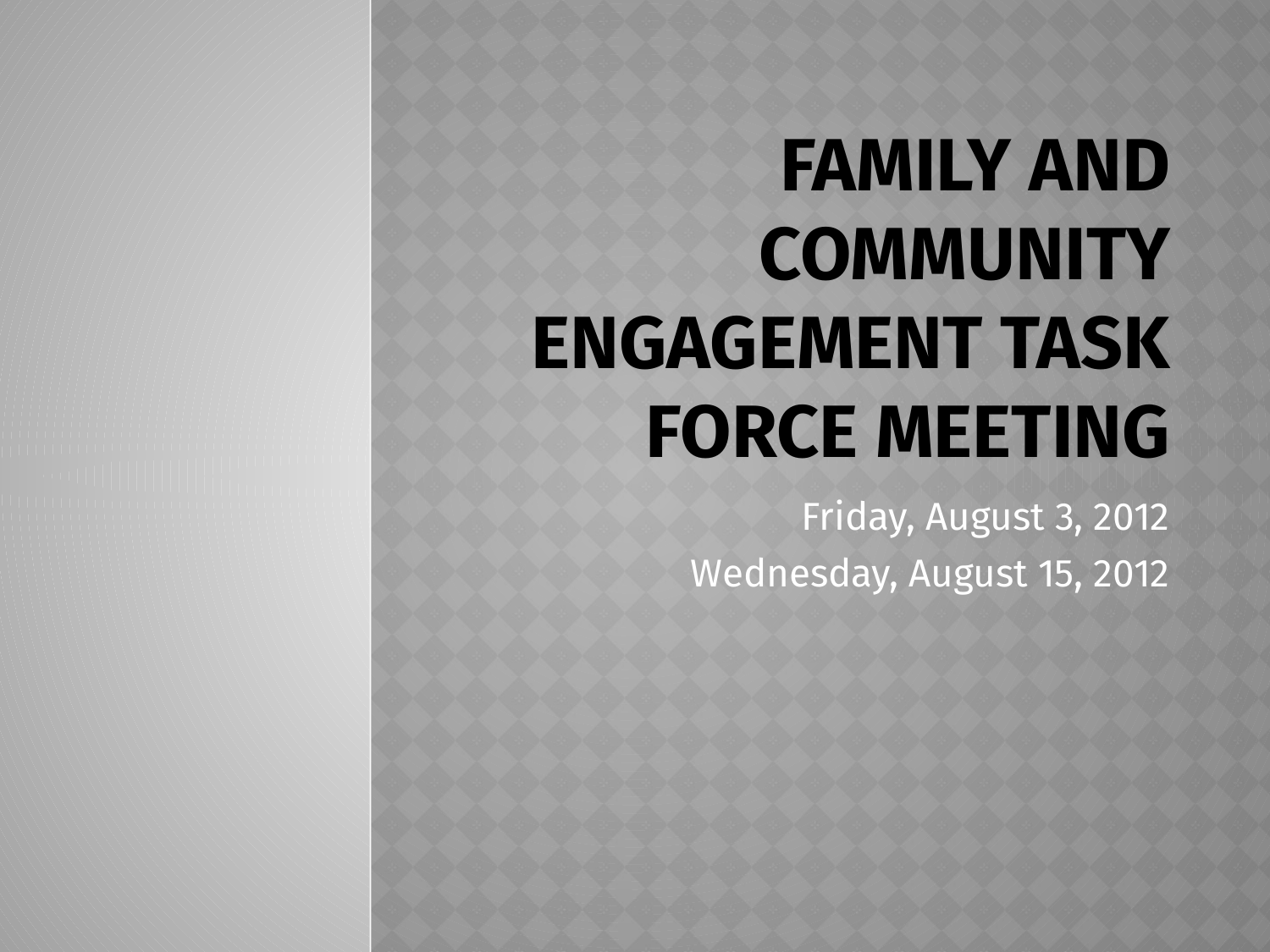

# Family and Community Engagement Task Force Meeting
Friday, August 3, 2012
Wednesday, August 15, 2012